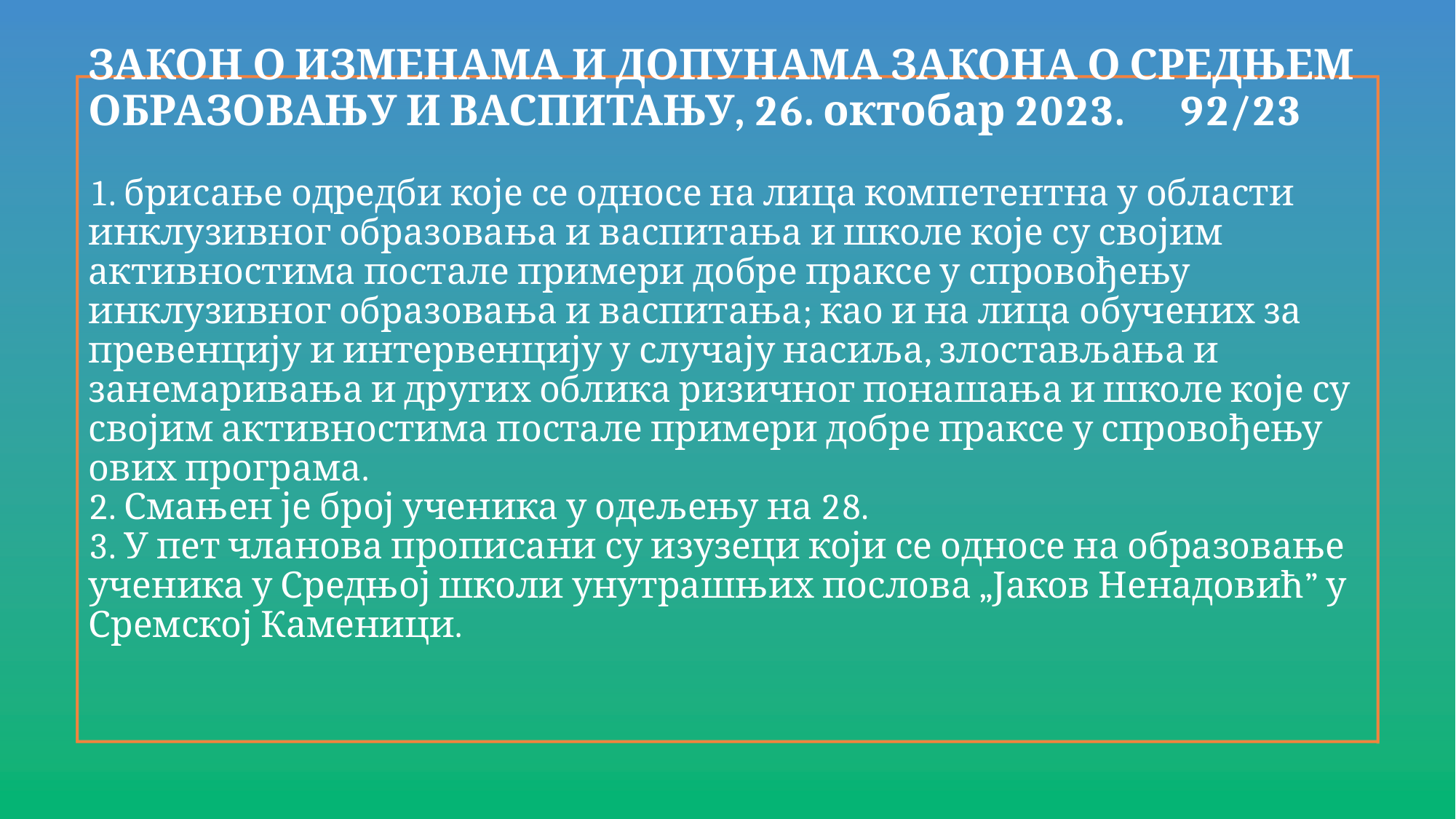

# ЗАКОН О ИЗМЕНАМА И ДОПУНАМА ЗАКОНА О СРЕДЊЕМ ОБРАЗОВАЊУ И ВАСПИТАЊУ, 26. октобар 2023.	92/23 1. брисање одредби које се односе на лица компетентна у области инклузивног образовања и васпитања и школе које су својим активностима постале примери добре праксе у спровођењу инклузивног образовања и васпитања; као и на лица обучених за превенцију и интервенцију у случају насиља, злостављања и занемаривања и других облика ризичног понашања и школе које су својим активностима постале примери добре праксе у спровођењу ових програма. 2. Смањен је број ученика у одељењу на 28. 3. У пет чланова прописани су изузеци који се односе на образовање ученика у Средњој школи унутрашњих послова „Јаков Ненадовић” у Сремској Каменици.